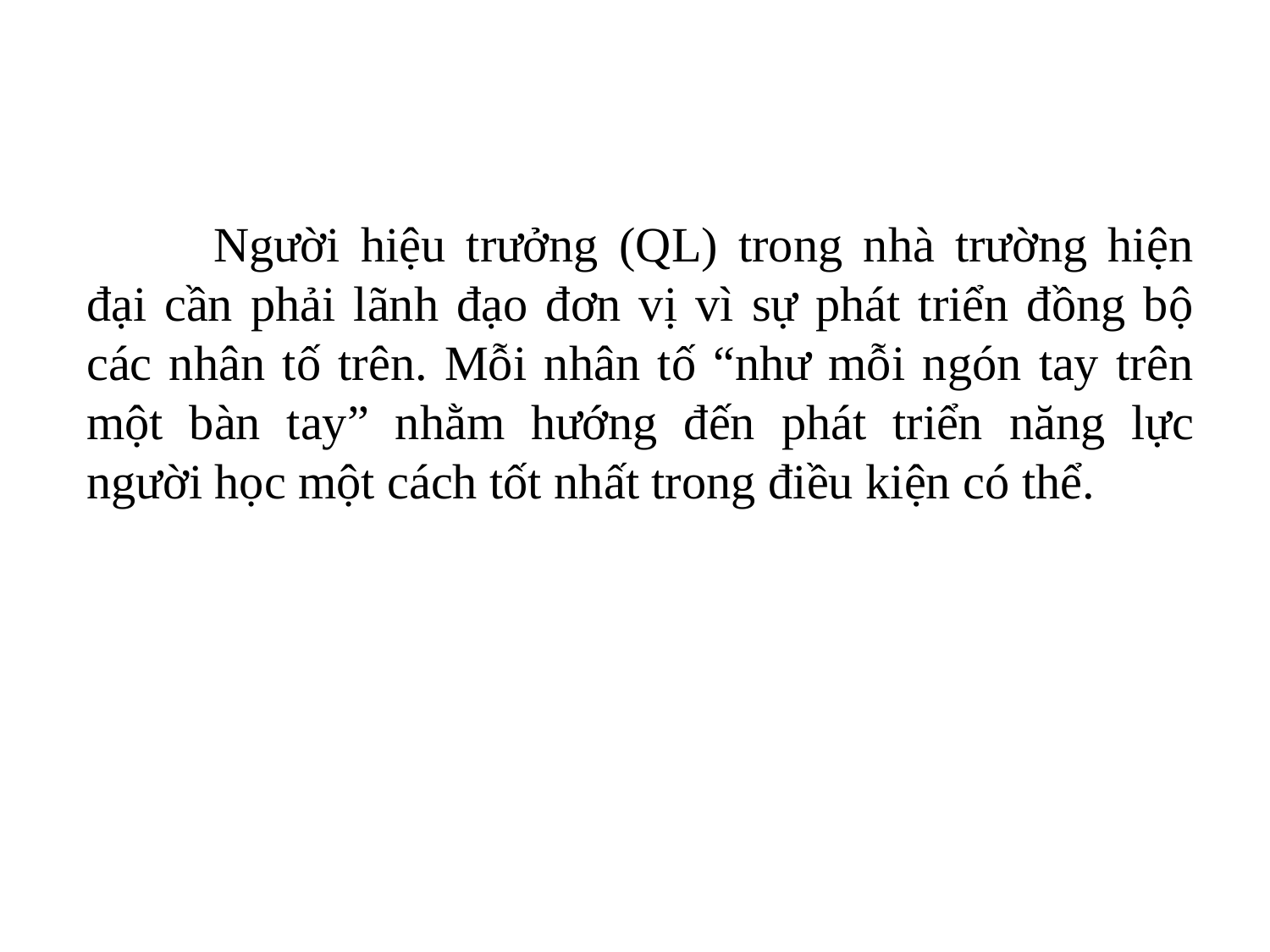

Người hiệu trưởng (QL) trong nhà trường hiện đại cần phải lãnh đạo đơn vị vì sự phát triển đồng bộ các nhân tố trên. Mỗi nhân tố “như mỗi ngón tay trên một bàn tay” nhằm hướng đến phát triển năng lực người học một cách tốt nhất trong điều kiện có thể.